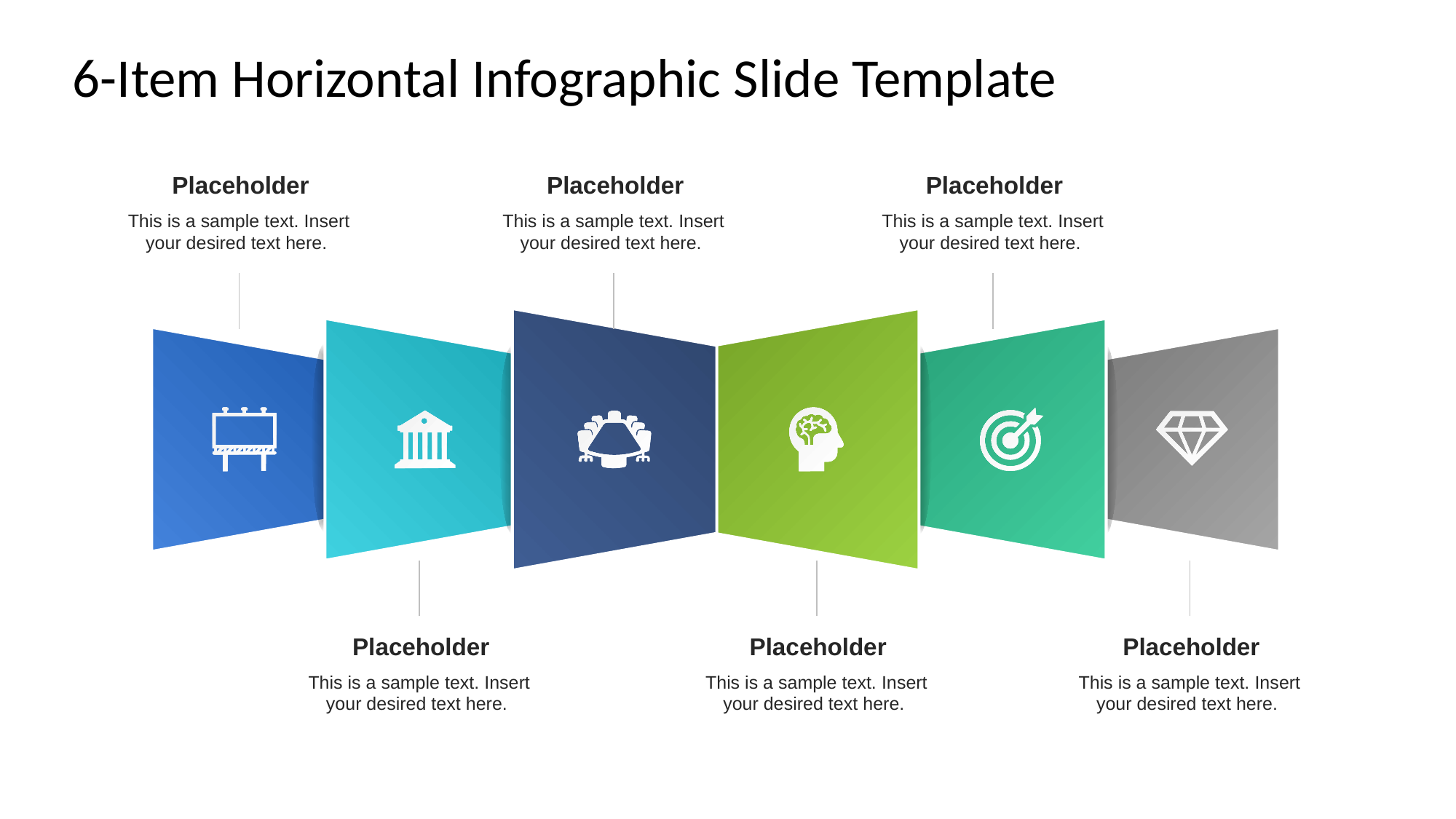

# 6-Item Horizontal Infographic Slide Template
Placeholder
This is a sample text. Insert your desired text here.
Placeholder
This is a sample text. Insert your desired text here.
Placeholder
This is a sample text. Insert your desired text here.

Placeholder
This is a sample text. Insert your desired text here.
Placeholder
This is a sample text. Insert your desired text here.
Placeholder
This is a sample text. Insert your desired text here.